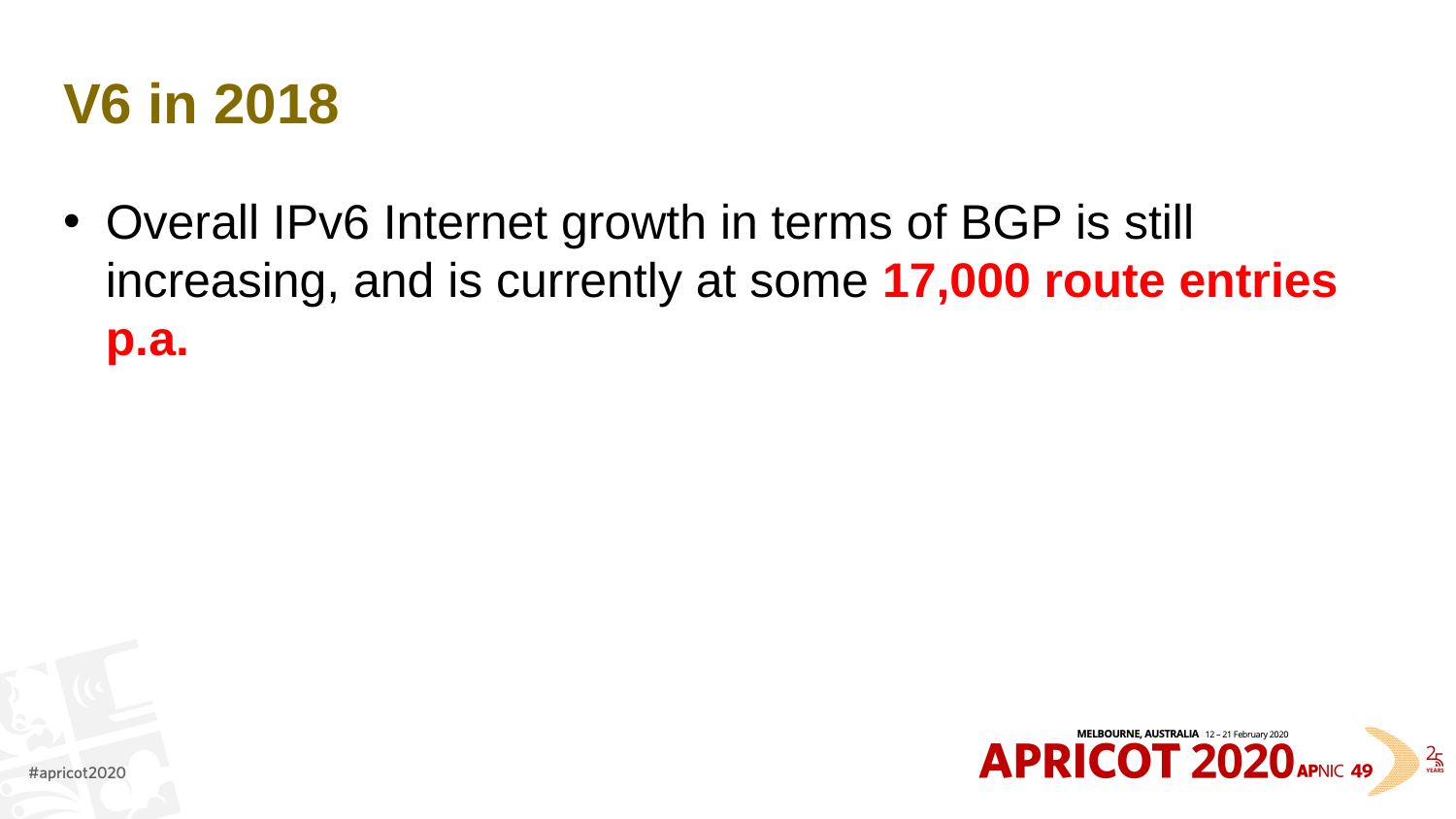

# V6 in 2018
Overall IPv6 Internet growth in terms of BGP is still increasing, and is currently at some 17,000 route entries p.a.